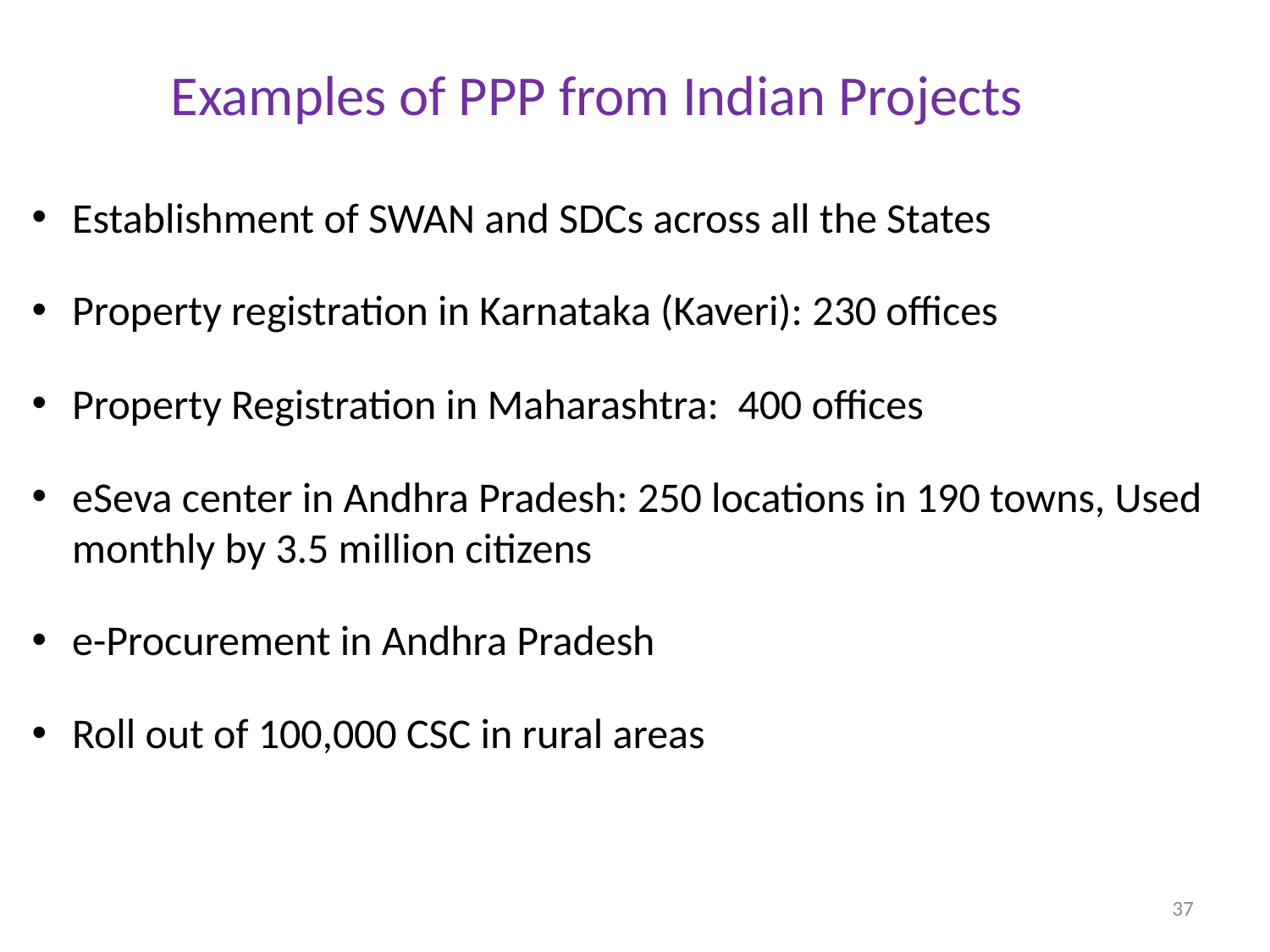

# Examples of PPP from Indian Projects
Establishment of SWAN and SDCs across all the States
Property registration in Karnataka (Kaveri): 230 offices
Property Registration in Maharashtra:  400 offices
eSeva center in Andhra Pradesh: 250 locations in 190 towns, Used monthly by 3.5 million citizens
e-Procurement in Andhra Pradesh
Roll out of 100,000 CSC in rural areas
37